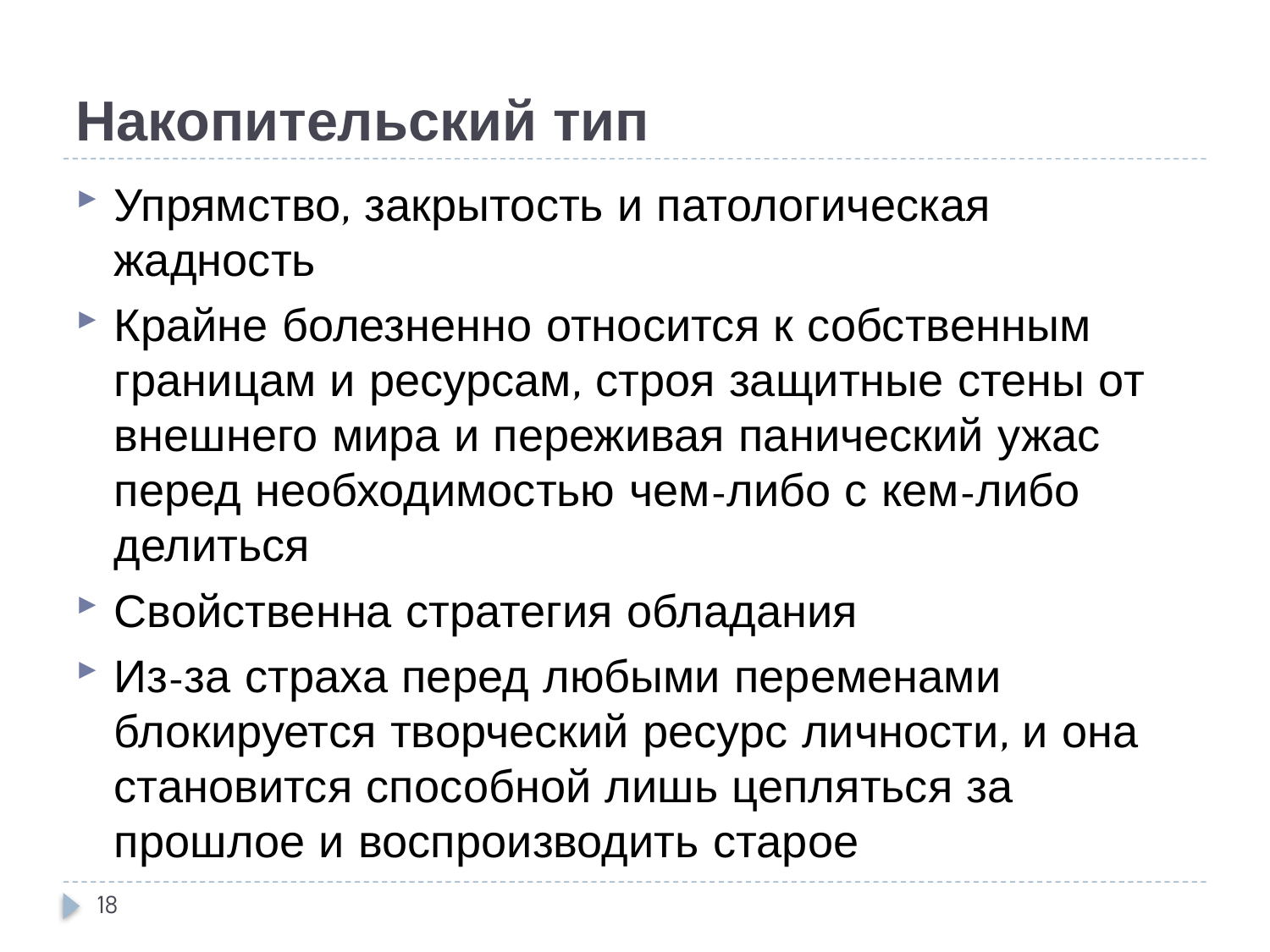

# Накопительский тип
Упрямство, закрытость и патологическая жадность
Крайне болезненно относится к собственным границам и ресурсам, строя защитные стены от внешнего мира и переживая панический ужас перед необходимостью чем-либо с кем-либо делиться
Свойственна стратегия обладания
Из-за страха перед любыми переменами блокируется творческий ресурс личности, и она становится способной лишь цепляться за прошлое и воспроизводить старое
18